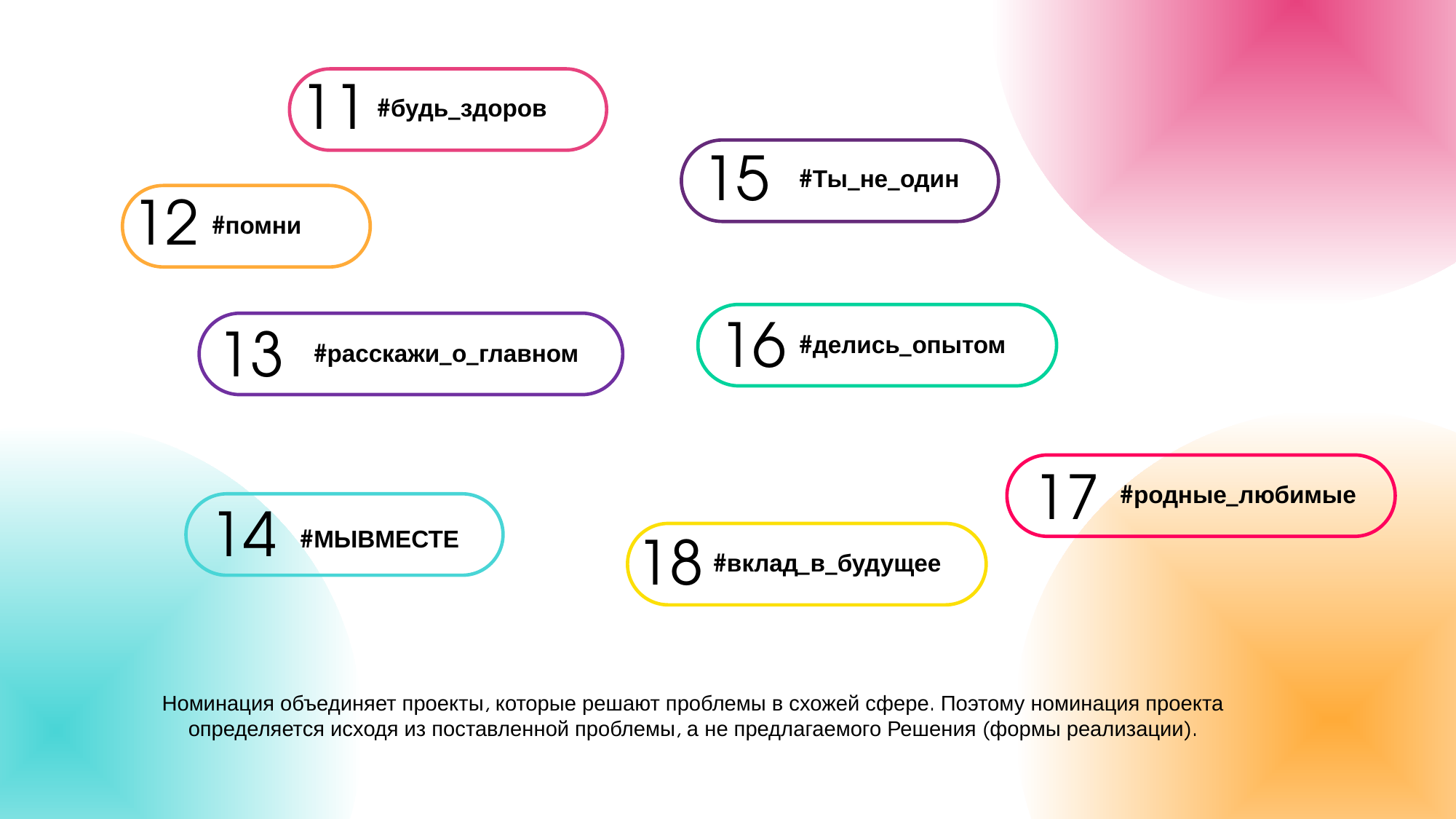

11

#будь_здоров
15

#Ты_не_один
12

#помни
16

13

#делись_опытом
#расскажи_о_главном

17

#родные_любимые
14

#МЫВМЕСТЕ
18

#вклад_в_будущее
Номинация объединяет проекты, которые решают проблемы в схожей сфере. Поэтому номинация проекта определяется исходя из поставленной проблемы, а не предлагаемого Решения (формы реализации).